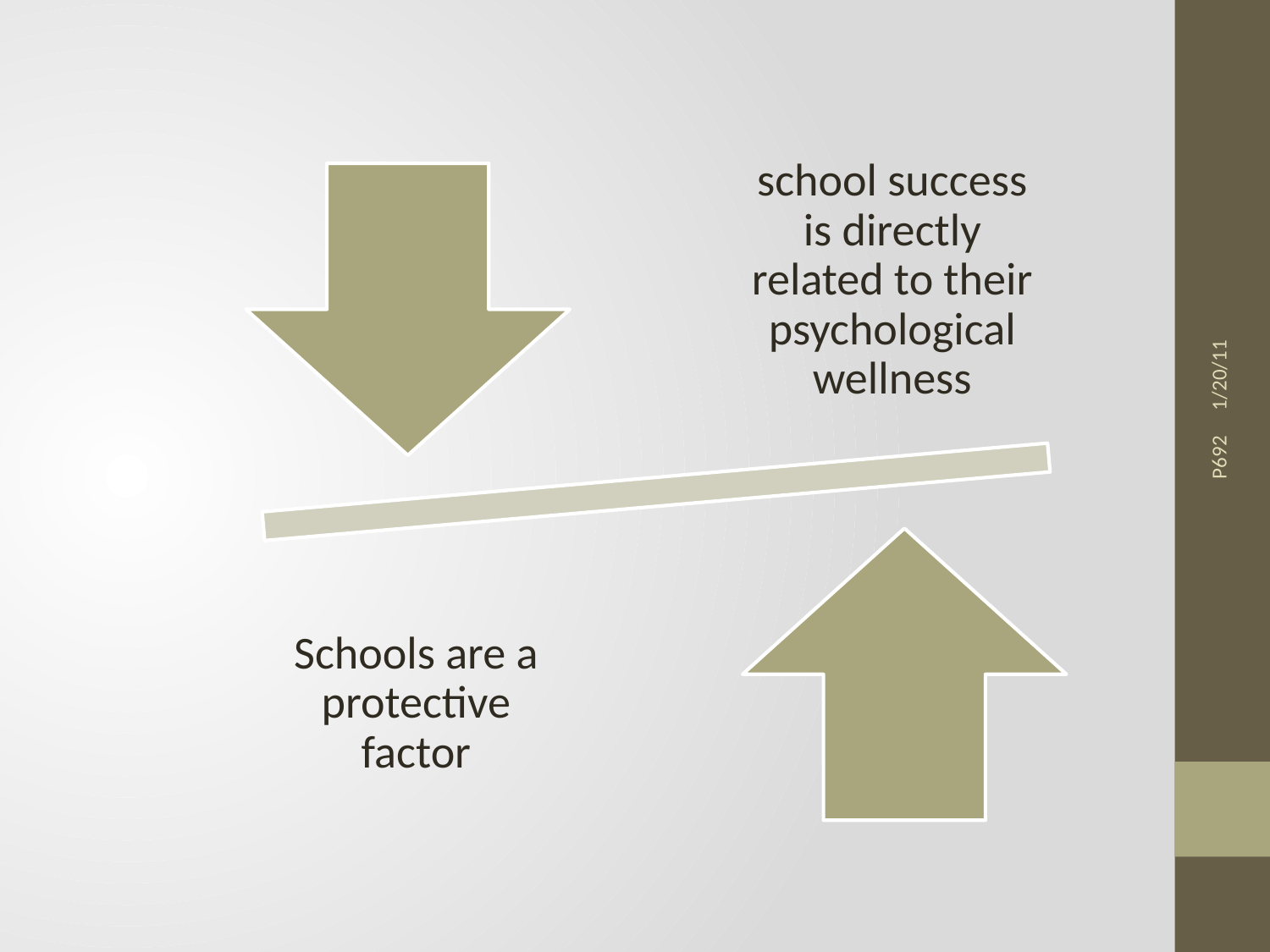

school success is directly related to their psychological wellness
Schools are a protective factor

1/20/11
P692